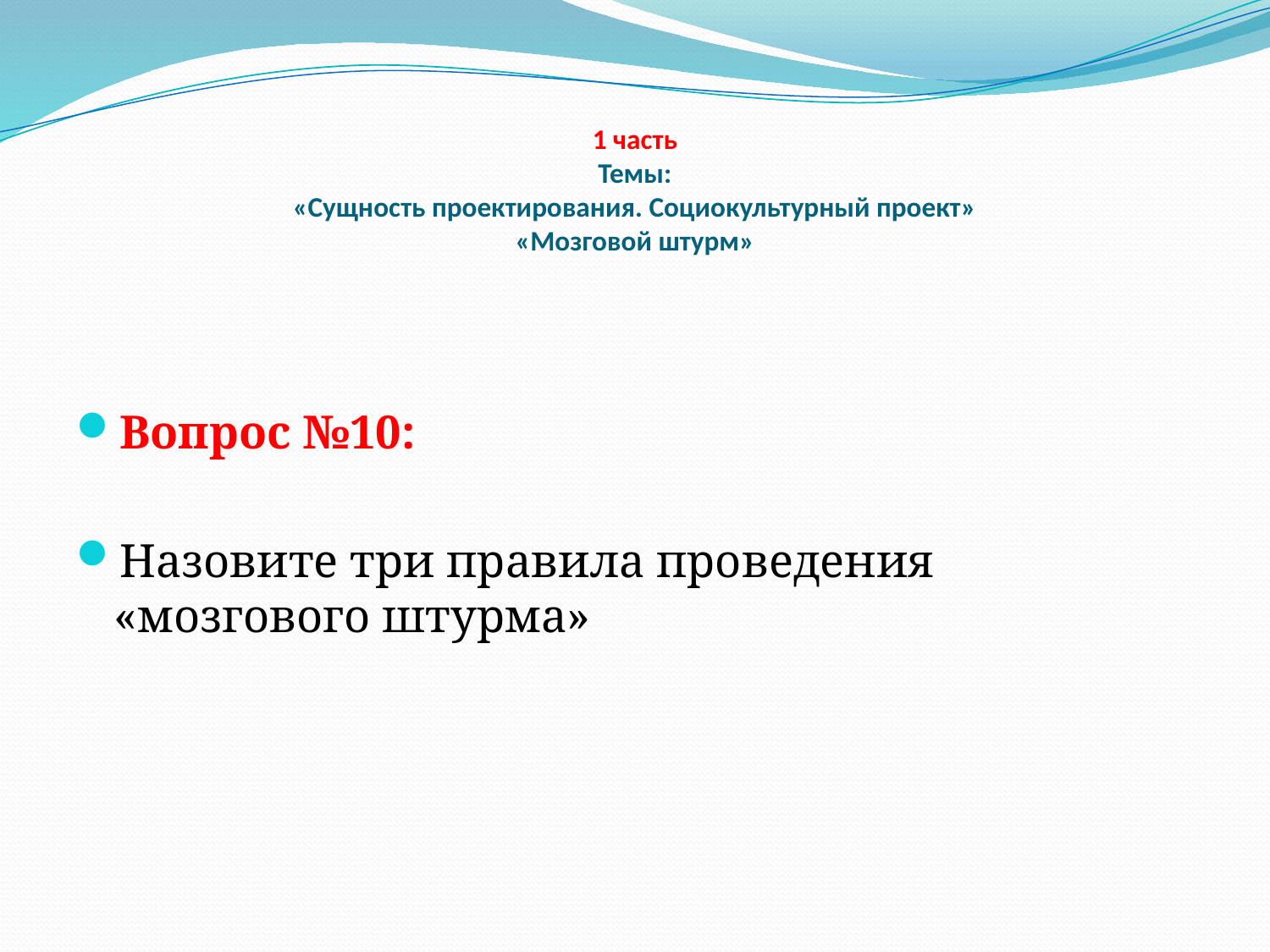

# 1 часть Темы: «Сущность проектирования. Социокультурный проект» «Мозговой штурм»

Вопрос №10:

Назовите три правила проведения «мозгового штурма»